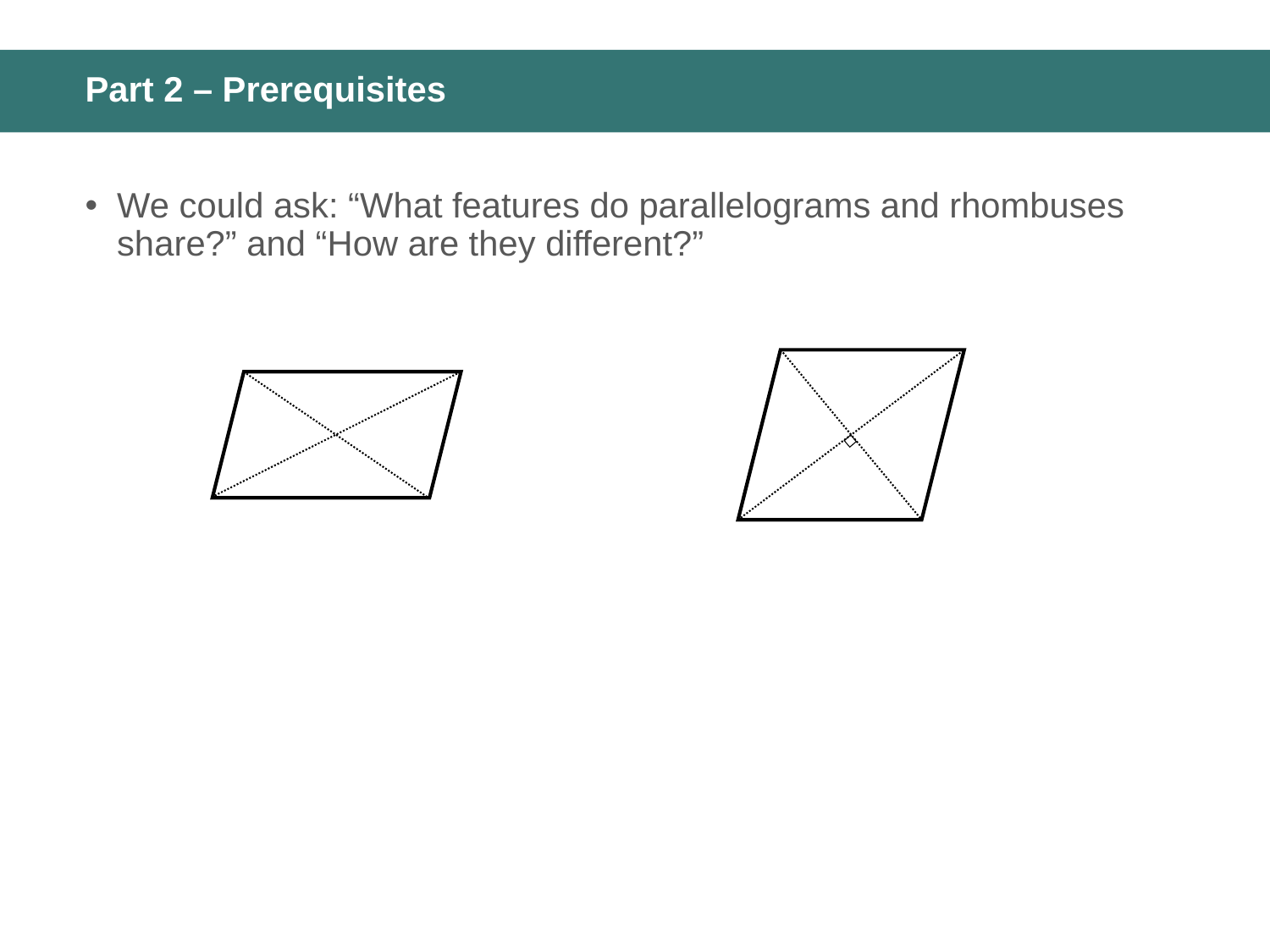

# Part 2 – Prerequisites
We could ask: “What features do parallelograms and rhombuses share?” and “How are they different?”